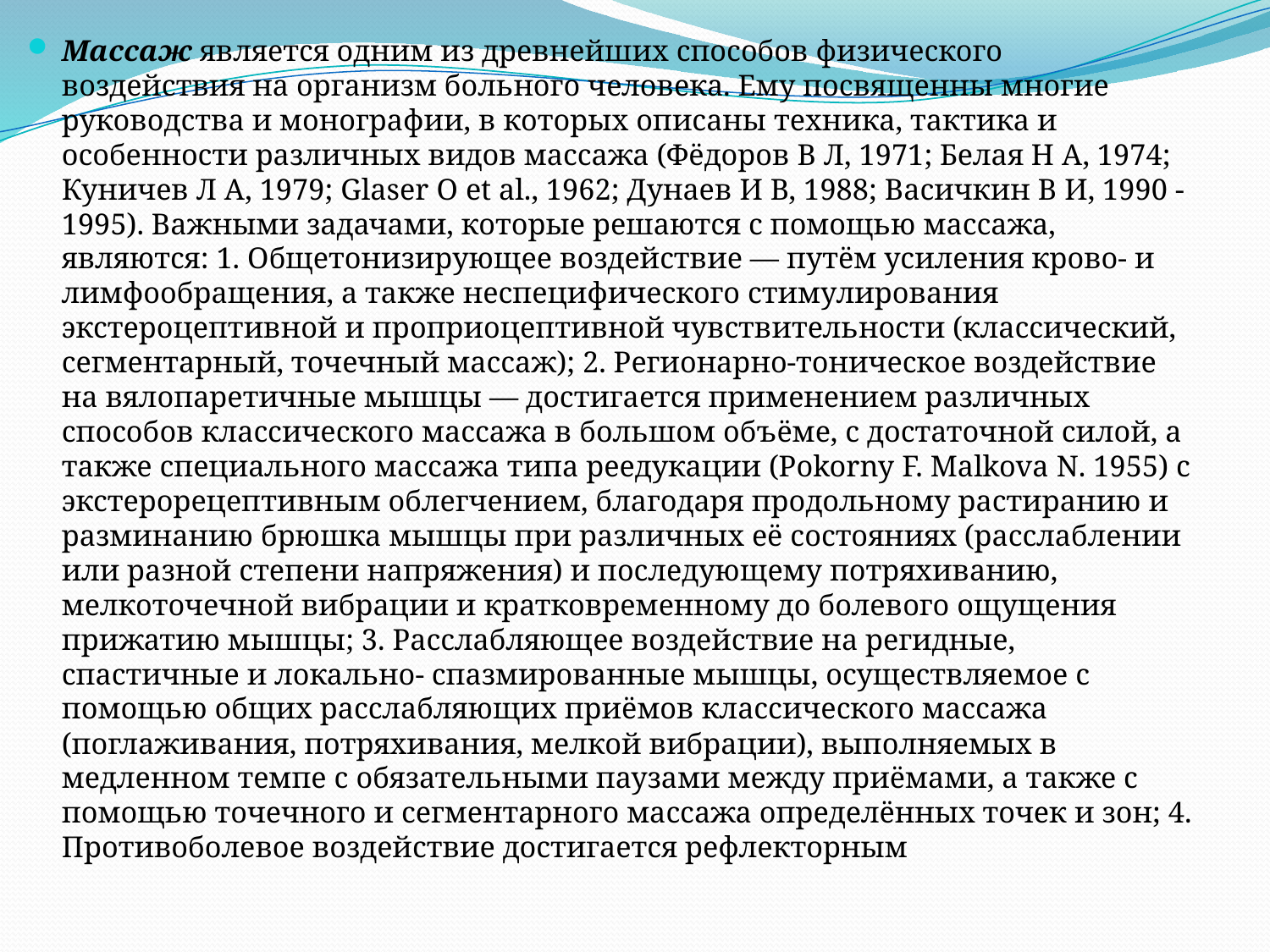

Массаж является одним из древнейших способов физического воздействия на организм больного человека. Ему посвященны многие руководства и монографии, в которых описаны техника, тактика и особенности различных видов массажа (Фёдоров В Л, 1971; Белая Н А, 1974; Куничев Л А, 1979; Glaser O et al., 1962; Дунаев И В, 1988; Васичкин В И, 1990 - 1995). Важными задачами, которые решаются с помощью массажа, являются: 1. Общетонизирующее воздействие — путём усиления крово- и лимфообращения, а также неспецифического стимулирования экстероцептивной и проприоцептивной чувствительности (классический, сегментарный, точечный массаж); 2. Регионарно-тоническое воздействие на вялопаретичные мышцы — достигается применением различных способов классического массажа в большом объёме, с достаточной силой, а также специального массажа типа реедукации (Pokorny F. Malkova N. 1955) с экстерорецептивным облегчением, благодаря продольному растиранию и разминанию брюшка мышцы при различных её состояниях (расслаблении или разной степени напряжения) и последующему потряхиванию, мелкоточечной вибрации и кратковременному до болевого ощущения прижатию мышцы; 3. Расслабляющее воздействие на регидные, спастичные и локально- спазмированные мышцы, осуществляемое с помощью общих расслабляющих приёмов классического массажа (поглаживания, потряхивания, мелкой вибрации), выполняемых в медленном темпе с обязательными паузами между приёмами, а также с помощью точечного и сегментарного массажа определённых точек и зон; 4. Противоболевое воздействие достигается рефлекторным